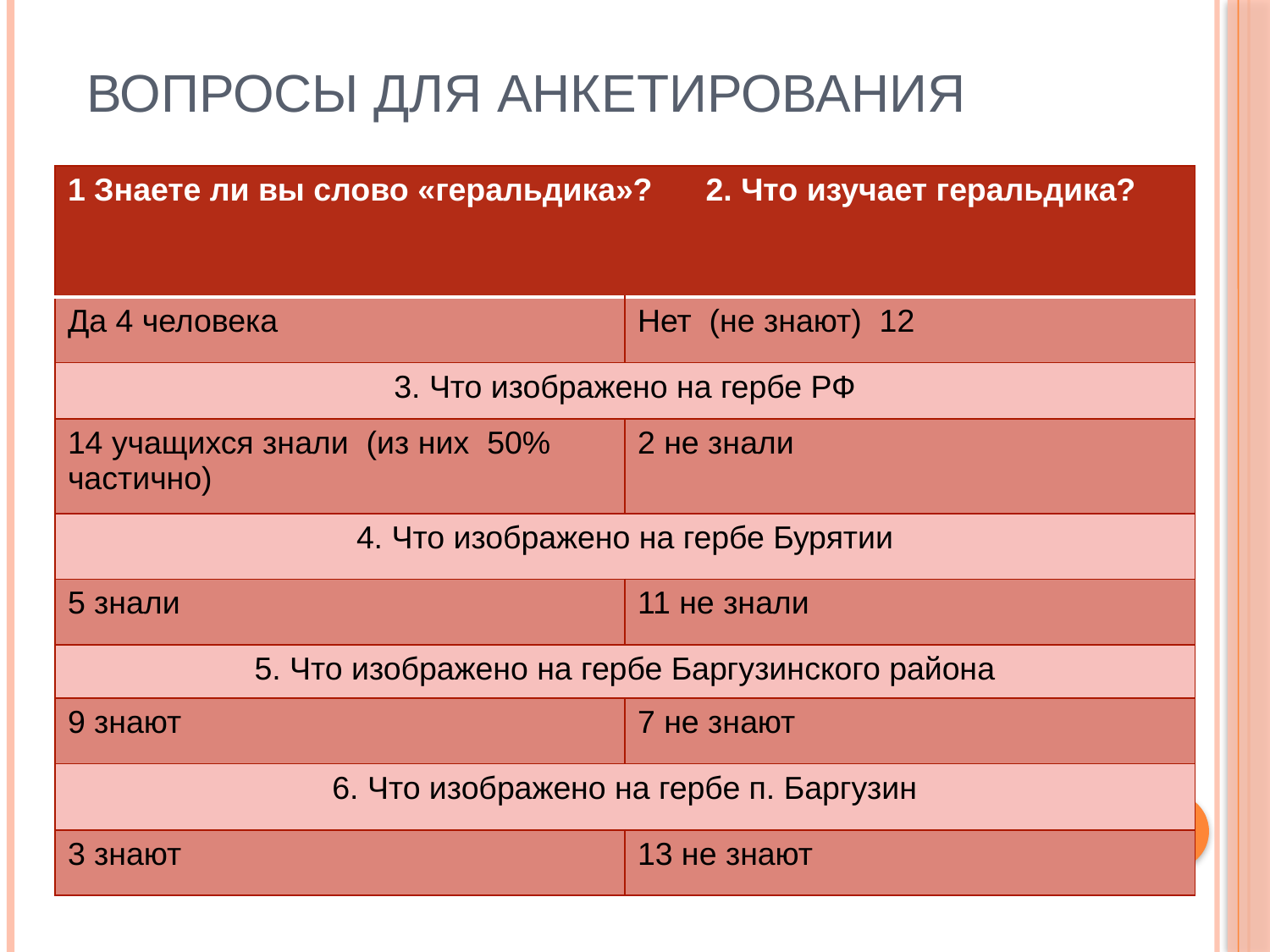

# Вопросы для анкетирования
| 1 Знаете ли вы слово «геральдика»? 2. Что изучает геральдика? |  |
| --- | --- |
| Да 4 человека | Нет (не знают) 12 |
| 3. Что изображено на гербе РФ |  |
| 14 учащихся знали (из них 50% частично) | 2 не знали |
| 4. Что изображено на гербе Бурятии |  |
| 5 знали | 11 не знали |
| 5. Что изображено на гербе Баргузинского района |  |
| 9 знают | 7 не знают |
| 6. Что изображено на гербе п. Баргузин |  |
| 3 знают | 13 не знают |